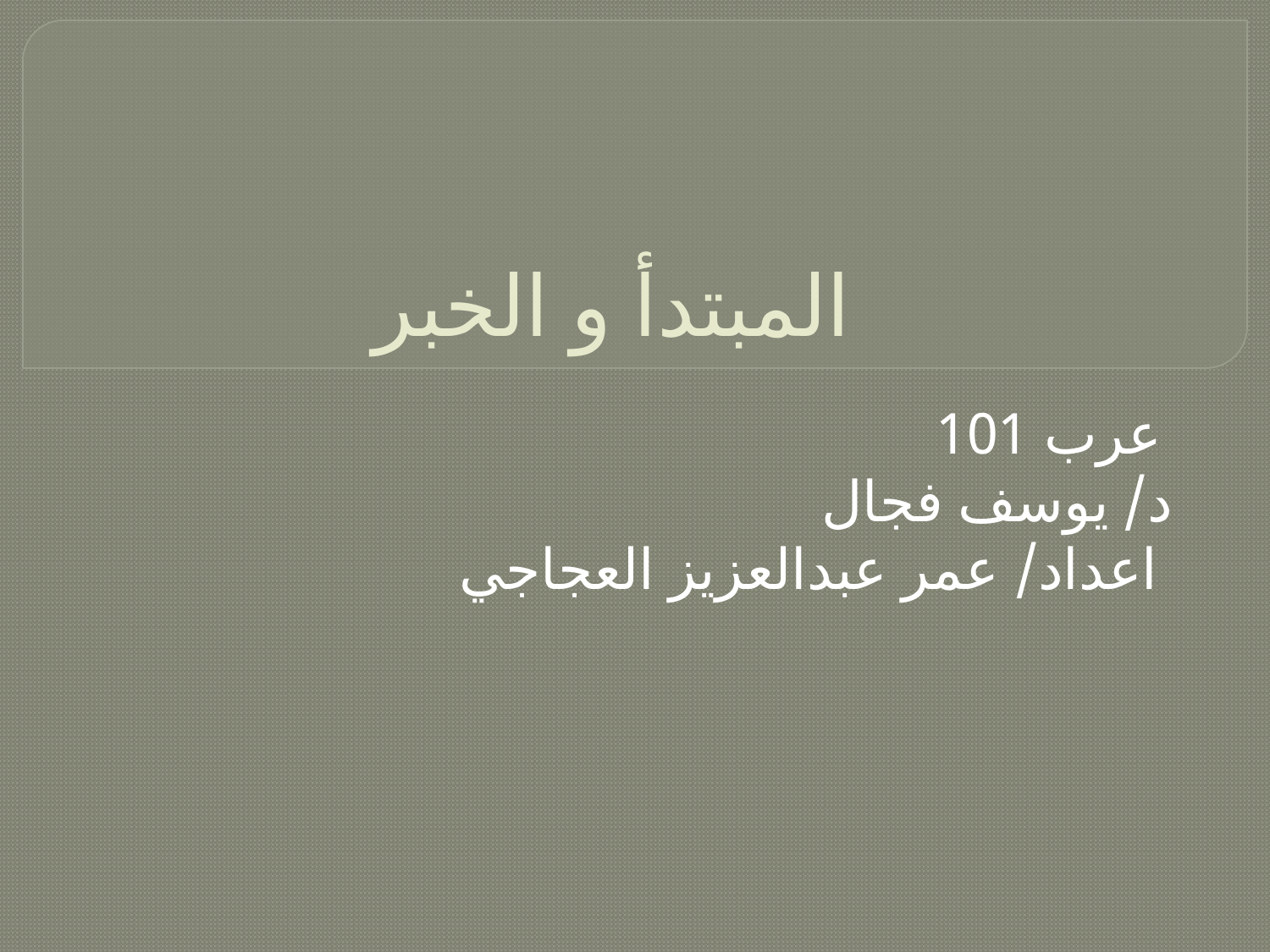

# المبتدأ و الخبر
عرب 101
د/ يوسف فجال
اعداد/ عمر عبدالعزيز العجاجي